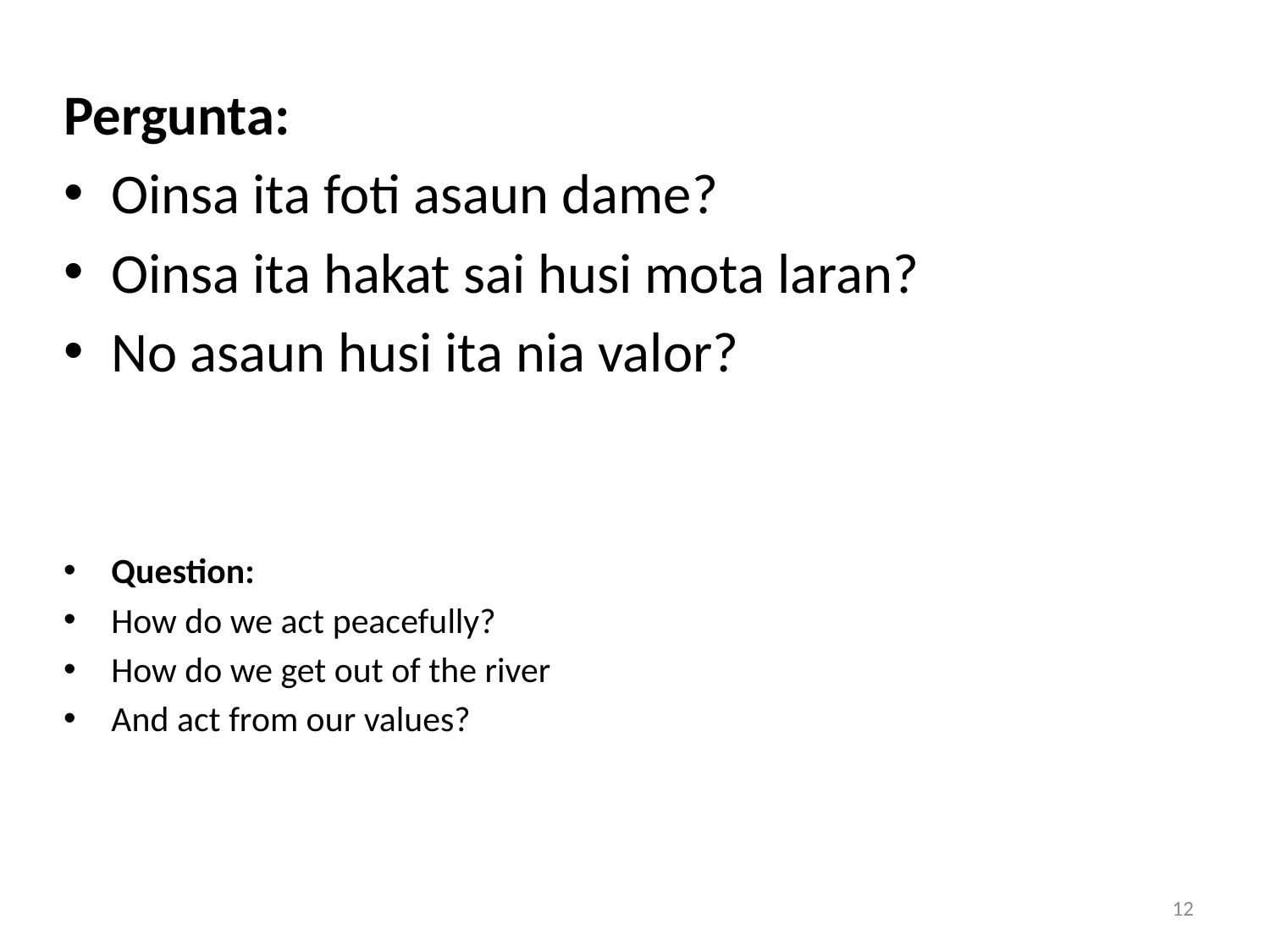

Pergunta:
Oinsa ita foti asaun dame?
Oinsa ita hakat sai husi mota laran?
No asaun husi ita nia valor?

Question:
How do we act peacefully?
How do we get out of the river
And act from our values?

12